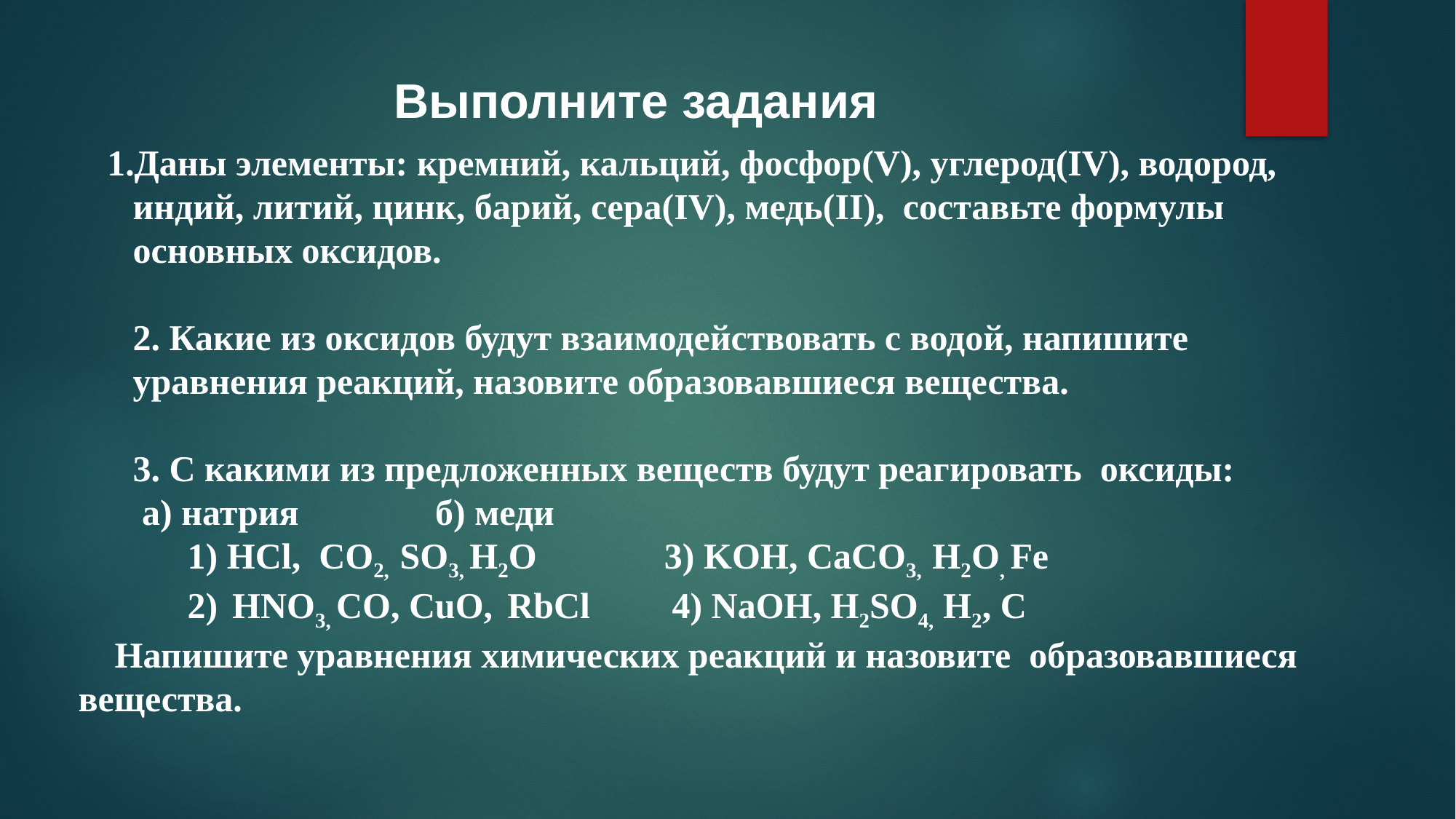

Выполните задания
Даны элементы: кремний, кальций, фосфор(V), углерод(IV), водород, индий, литий, цинк, барий, сера(IV), медь(II),  составьте формулы основных оксидов.

2. Какие из оксидов будут взаимодействовать с водой, напишите уравнения реакций, назовите образовавшиеся вещества.

3. С какими из предложенных веществ будут реагировать  оксиды:
 а) натрия               б) меди
            1) HCl,  CO2,  SO3, H2O              3) KOH, CaCO3,  H2O, Fe
            2)  HNO3, CO, CuO,  RbCl         4) NaOH, H2SO4, H2, C
    Напишите уравнения химических реакций и назовите  образовавшиеся вещества.